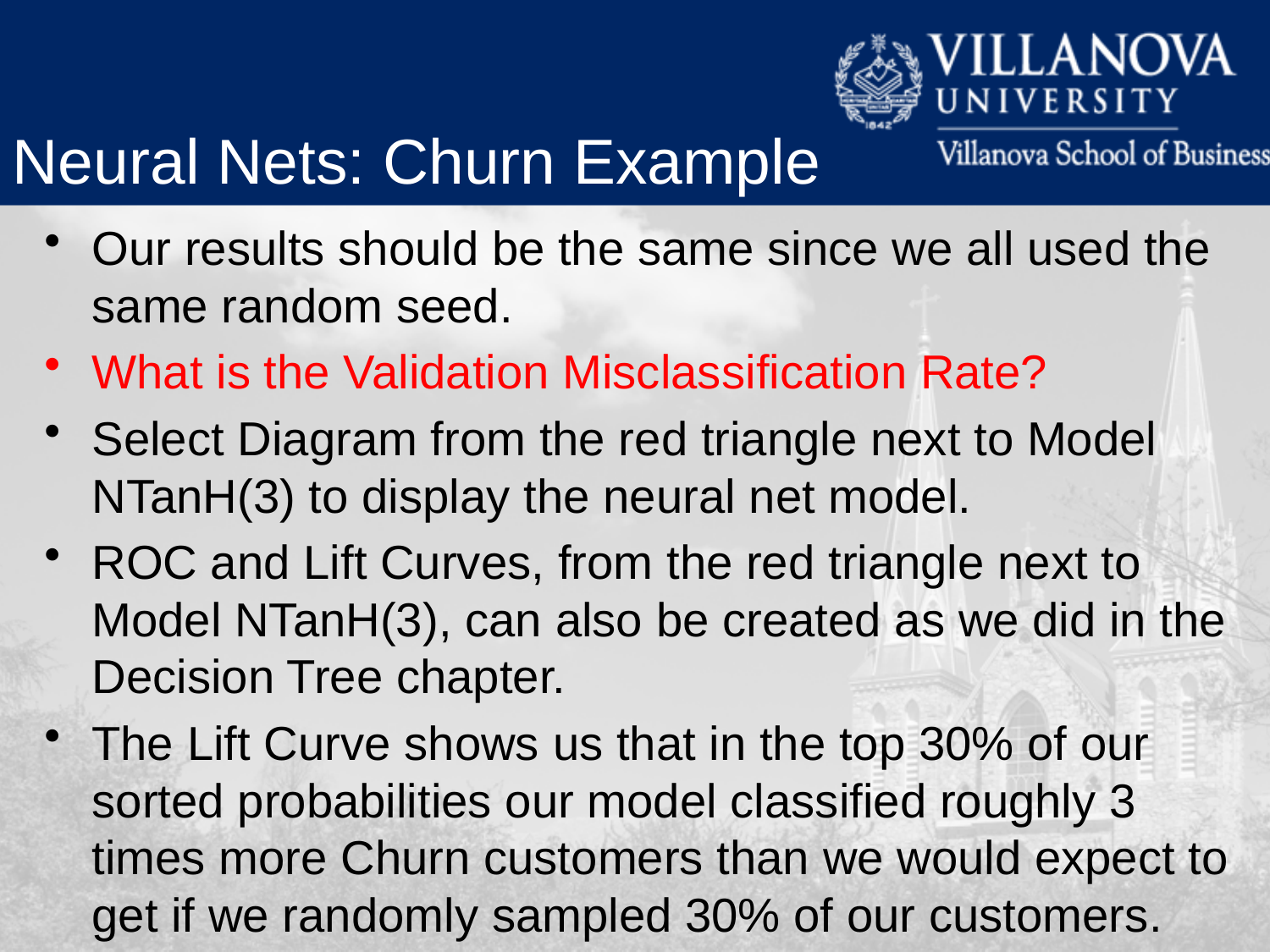

Neural Nets: Churn Example
Our results should be the same since we all used the same random seed.
What is the Validation Misclassification Rate?
Select Diagram from the red triangle next to Model NTanH(3) to display the neural net model.
ROC and Lift Curves, from the red triangle next to Model NTanH(3), can also be created as we did in the Decision Tree chapter.
The Lift Curve shows us that in the top 30% of our sorted probabilities our model classified roughly 3 times more Churn customers than we would expect to get if we randomly sampled 30% of our customers.